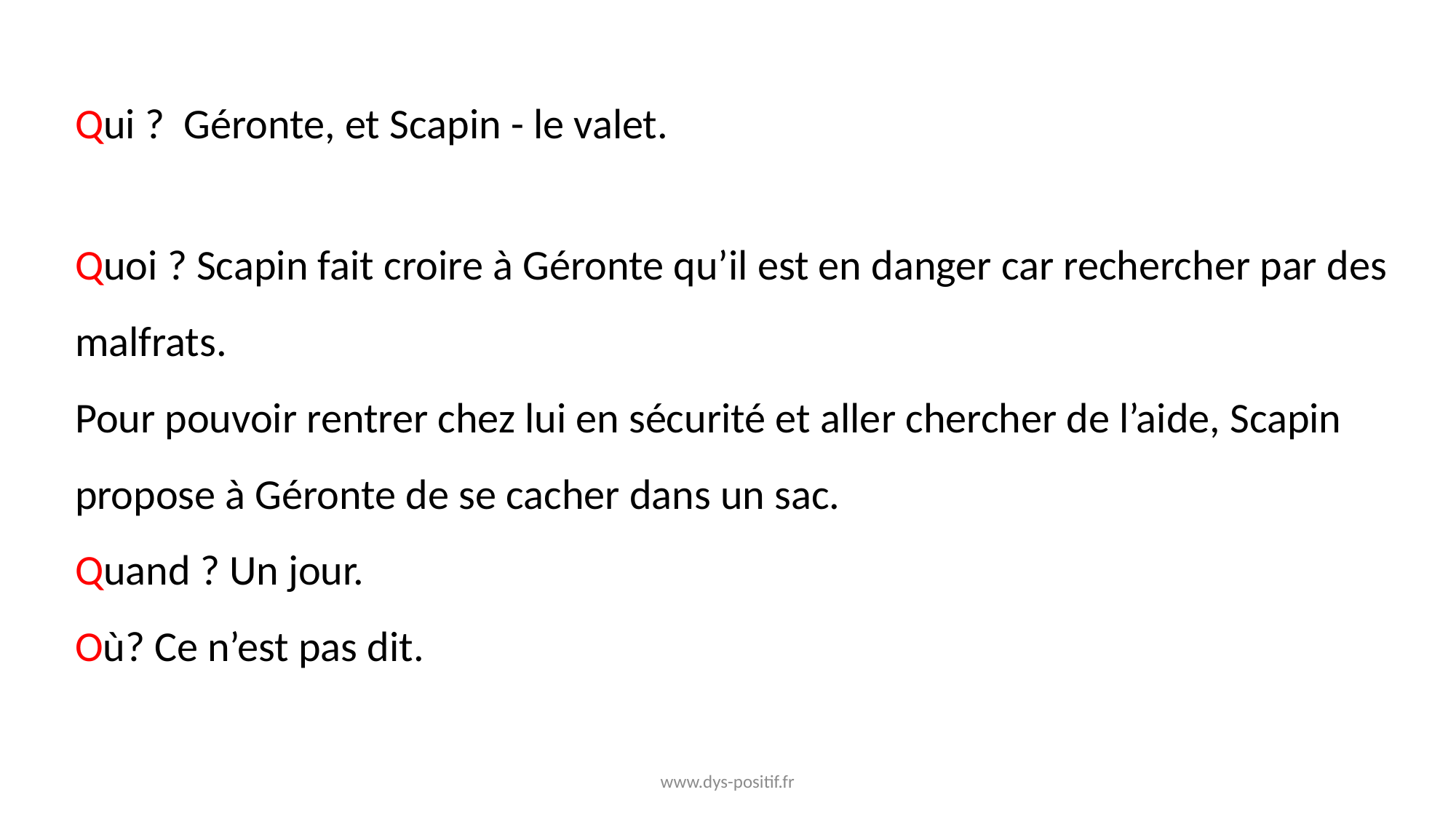

Qui ?  Géronte, et Scapin - le valet.
Quoi ? Scapin fait croire à Géronte qu’il est en danger car rechercher par des malfrats.
Pour pouvoir rentrer chez lui en sécurité et aller chercher de l’aide, Scapin propose à Géronte de se cacher dans un sac.
Quand ? Un jour.
Où? Ce n’est pas dit.
www.dys-positif.fr